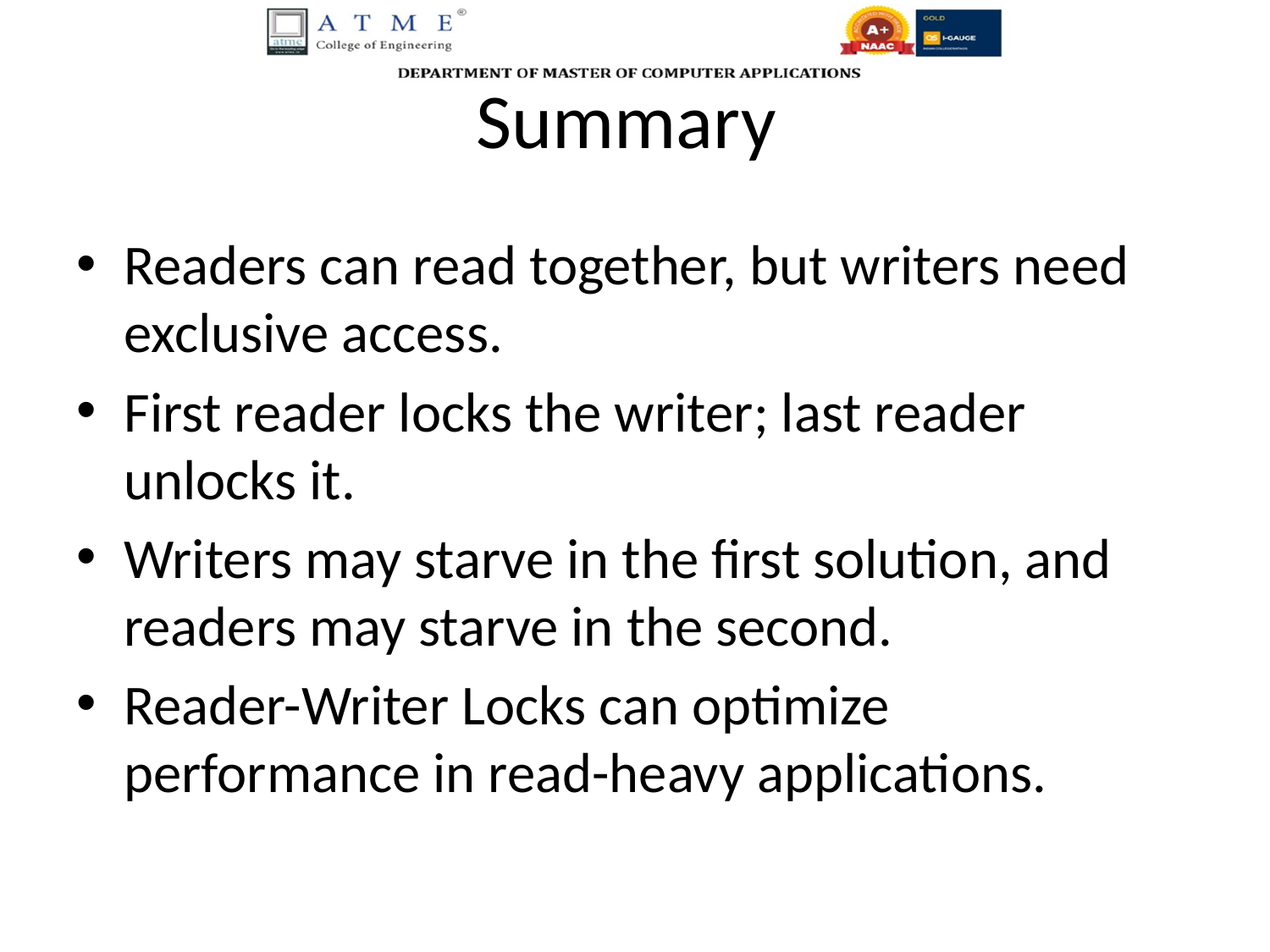

# Summary
Readers can read together, but writers need exclusive access.
First reader locks the writer; last reader unlocks it.
Writers may starve in the first solution, and readers may starve in the second.
Reader-Writer Locks can optimize performance in read-heavy applications.